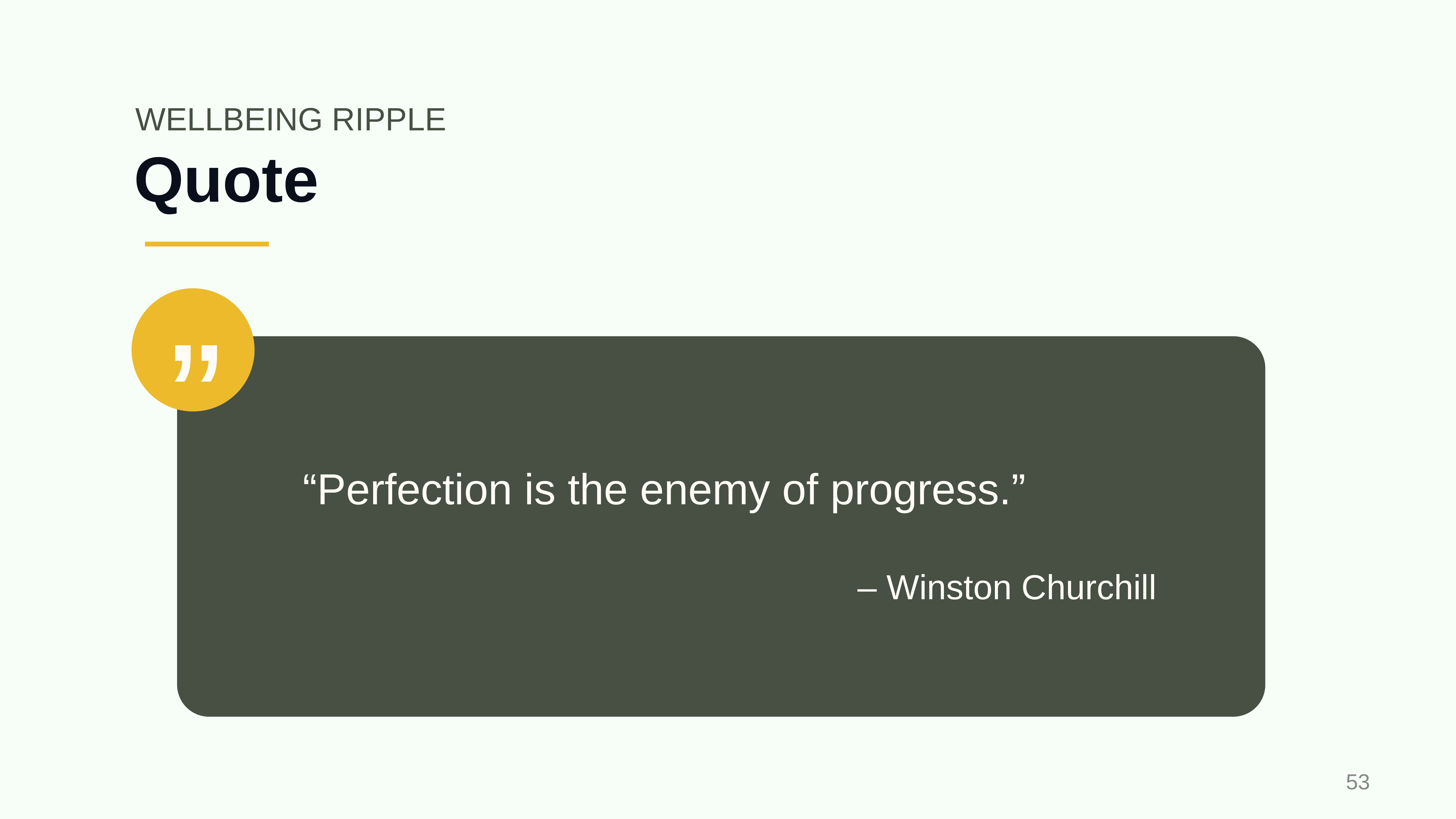

WELLBEING RIPPLE
# Quote

”

“Perfection is the enemy of progress.”
– Winston Churchill
53